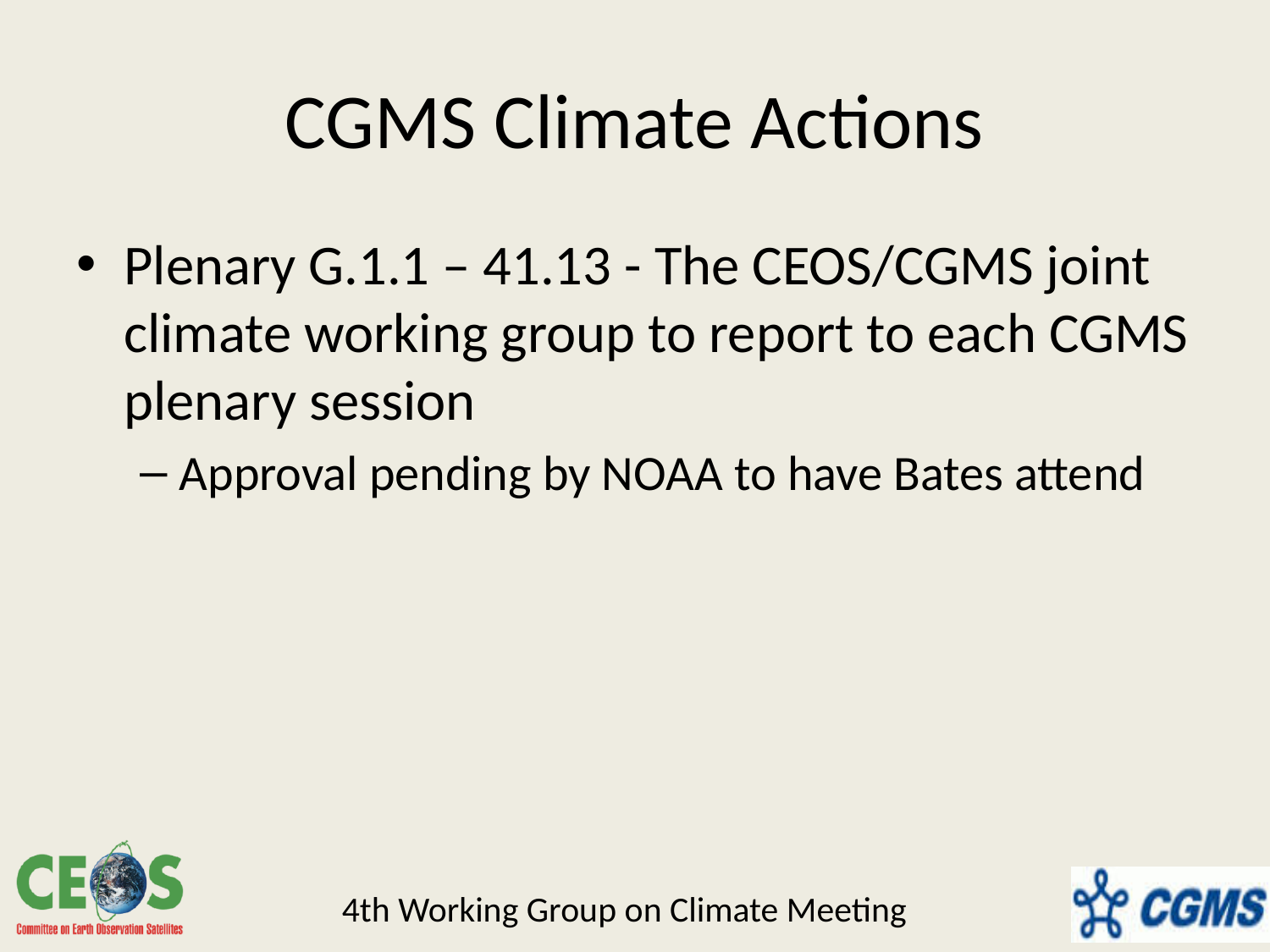

# CGMS Climate Actions
Plenary G.1.1 – 41.13 - The CEOS/CGMS joint climate working group to report to each CGMS plenary session
Approval pending by NOAA to have Bates attend
4th Working Group on Climate Meeting